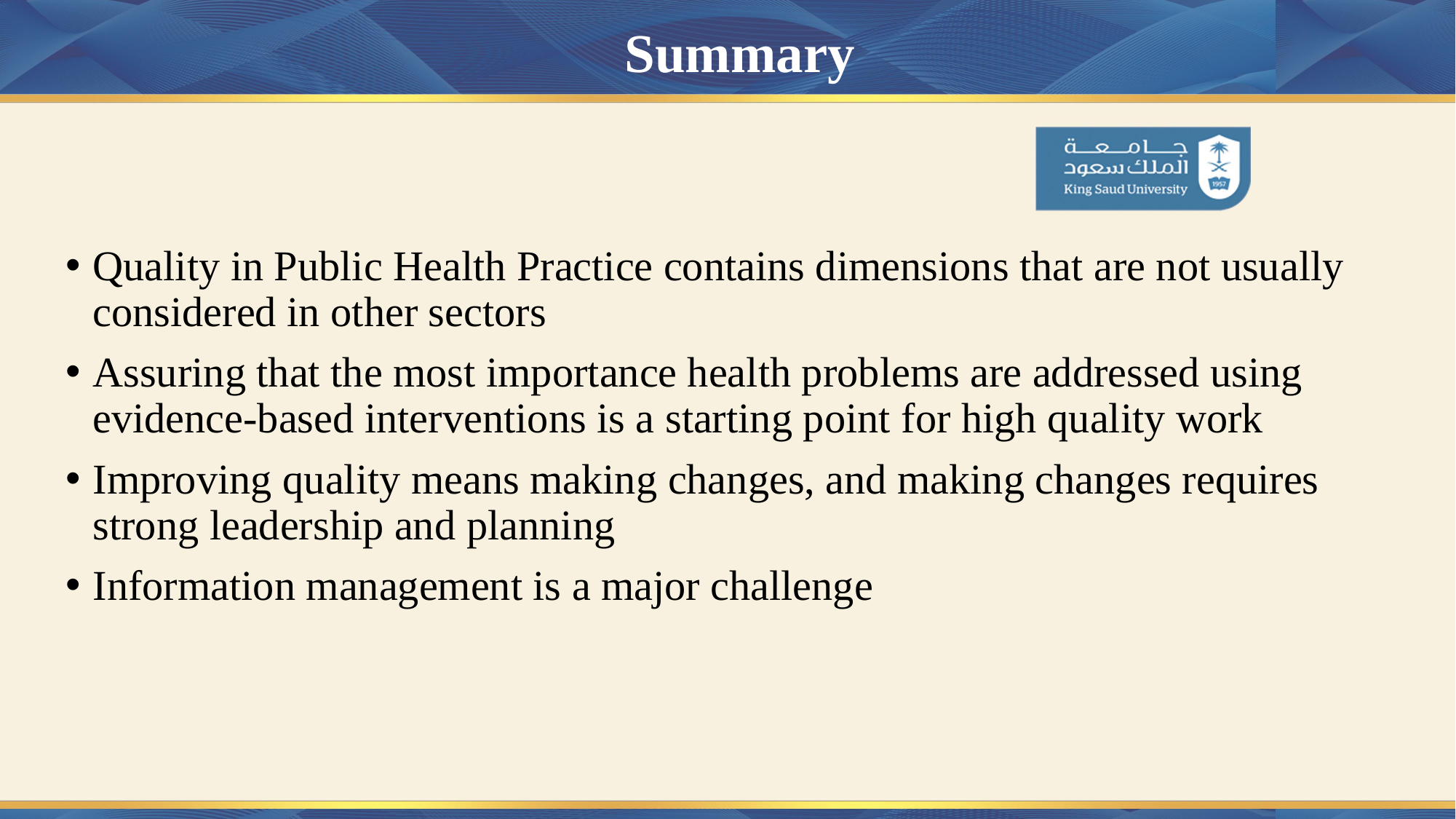

# Summary
Quality in Public Health Practice contains dimensions that are not usually considered in other sectors
Assuring that the most importance health problems are addressed using evidence-based interventions is a starting point for high quality work
Improving quality means making changes, and making changes requires strong leadership and planning
Information management is a major challenge